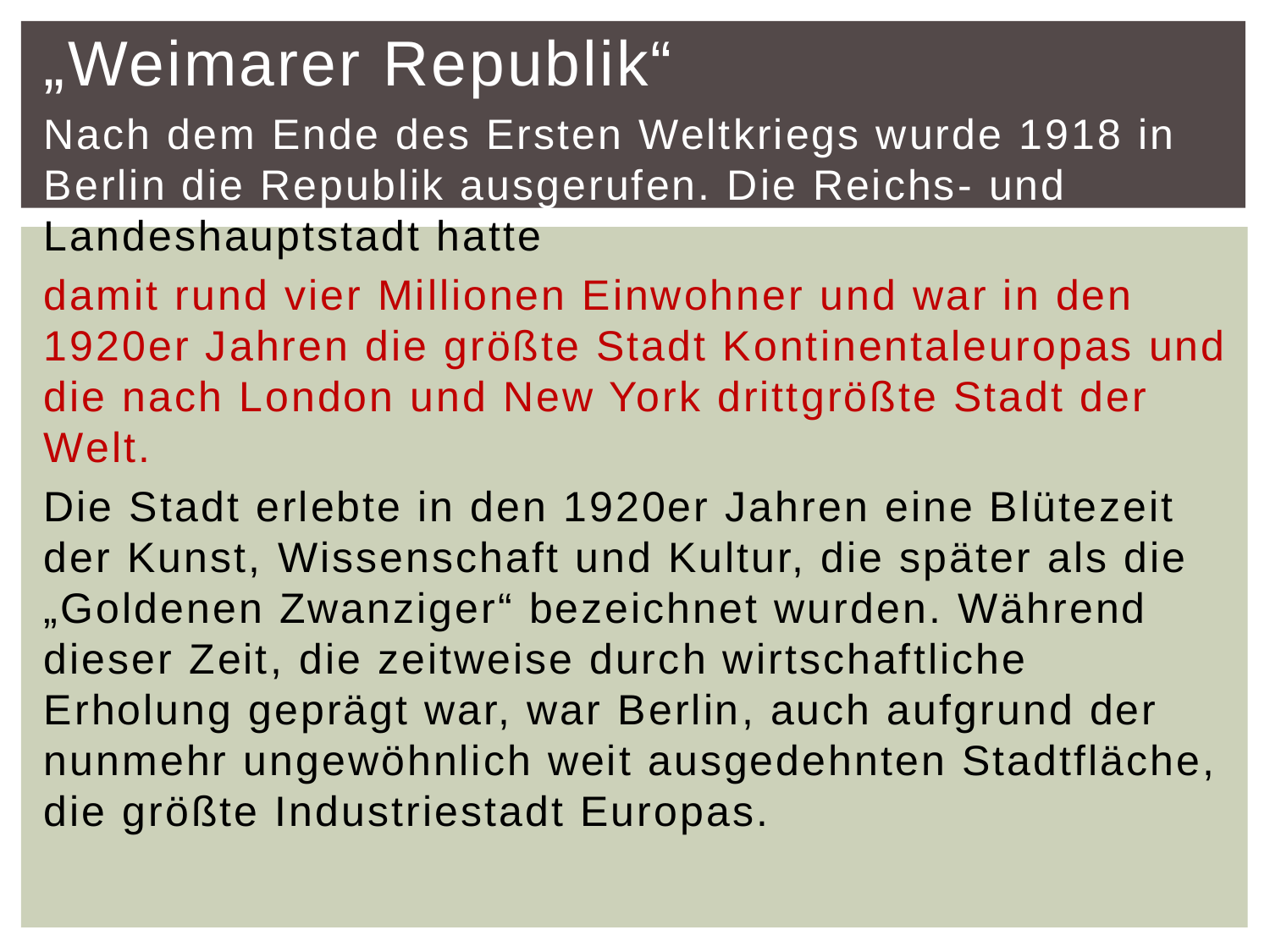

„Weimarer Republik“
Nach dem Ende des Ersten Weltkriegs wurde 1918 in Berlin die Republik ausgerufen. Die Reichs- und Landeshauptstadt hatte
damit rund vier Millionen Einwohner und war in den 1920er Jahren die größte Stadt Kontinentaleuropas und die nach London und New York drittgrößte Stadt der Welt.
Die Stadt erlebte in den 1920er Jahren eine Blütezeit der Kunst, Wissenschaft und Kultur, die später als die „Goldenen Zwanziger“ bezeichnet wurden. Während dieser Zeit, die zeitweise durch wirtschaftliche Erholung geprägt war, war Berlin, auch aufgrund der nunmehr ungewöhnlich weit ausgedehnten Stadtfläche, die größte Industriestadt Europas.